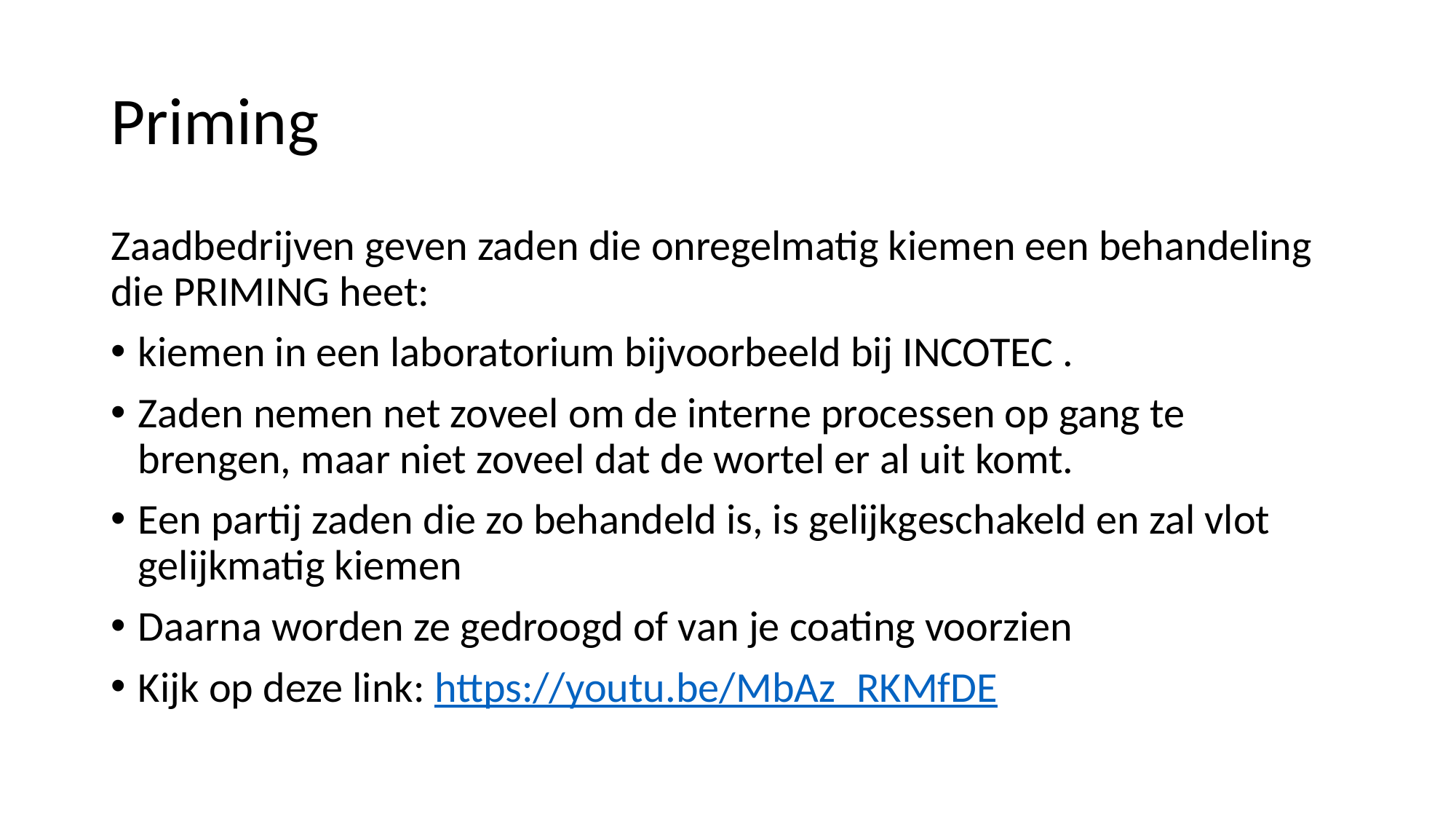

# Priming
Zaadbedrijven geven zaden die onregelmatig kiemen een behandeling die PRIMING heet:
kiemen in een laboratorium bijvoorbeeld bij INCOTEC .
Zaden nemen net zoveel om de interne processen op gang te brengen, maar niet zoveel dat de wortel er al uit komt.
Een partij zaden die zo behandeld is, is gelijkgeschakeld en zal vlot gelijkmatig kiemen
Daarna worden ze gedroogd of van je coating voorzien
Kijk op deze link: https://youtu.be/MbAz_RKMfDE